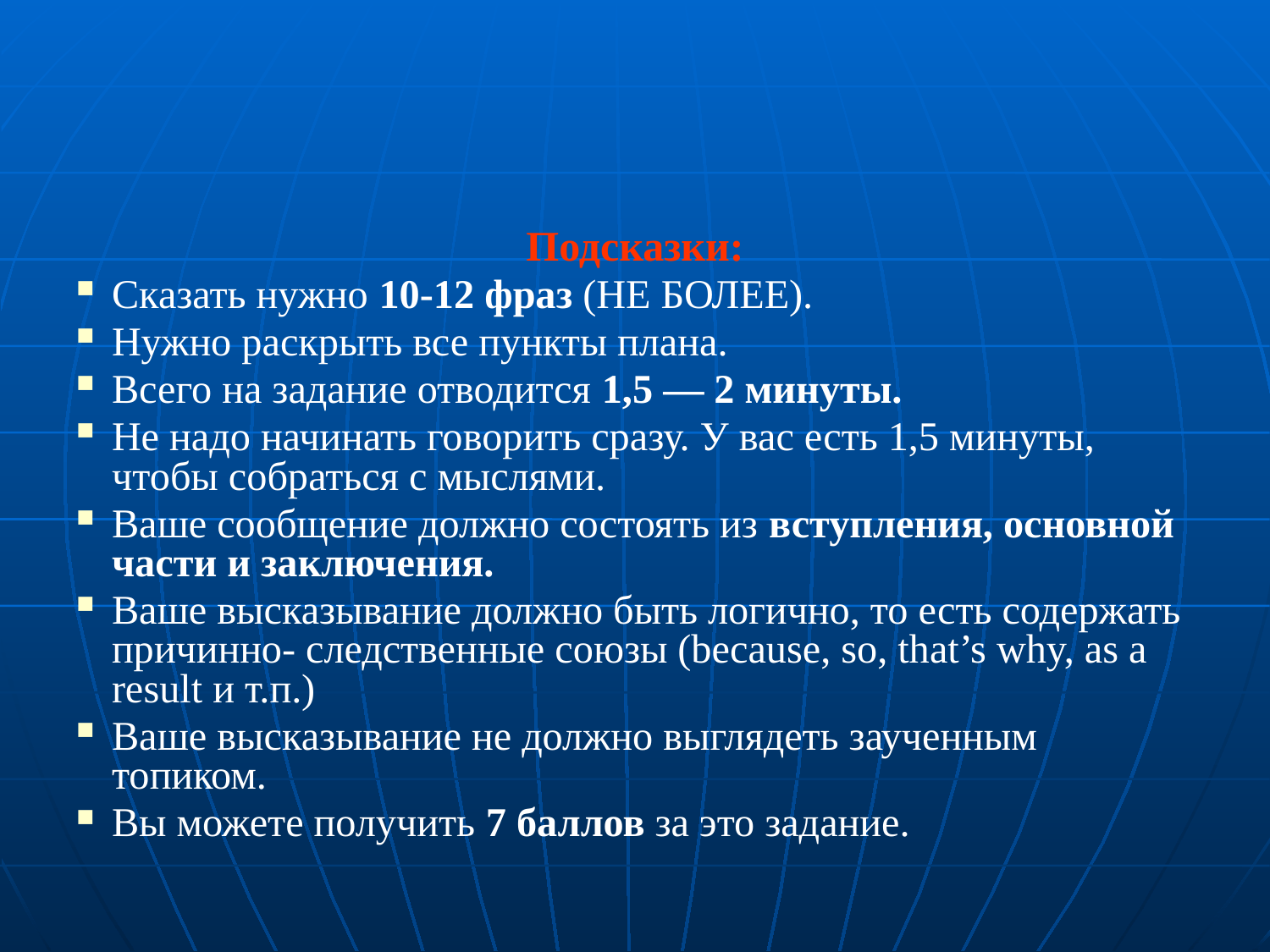

Подсказки:
Сказать нужно 10-12 фраз (НЕ БОЛЕЕ).
Нужно раскрыть все пункты плана.
Всего на задание отводится 1,5 — 2 минуты.
Не надо начинать говорить сразу. У вас есть 1,5 минуты, чтобы собраться с мыслями.
Ваше сообщение должно состоять из вступления, основной части и заключения.
Ваше высказывание должно быть логично, то есть содержать причинно- следственные союзы (because, so, that’s why, as a result и т.п.)
Ваше высказывание не должно выглядеть заученным топиком.
Вы можете получить 7 баллов за это задание.